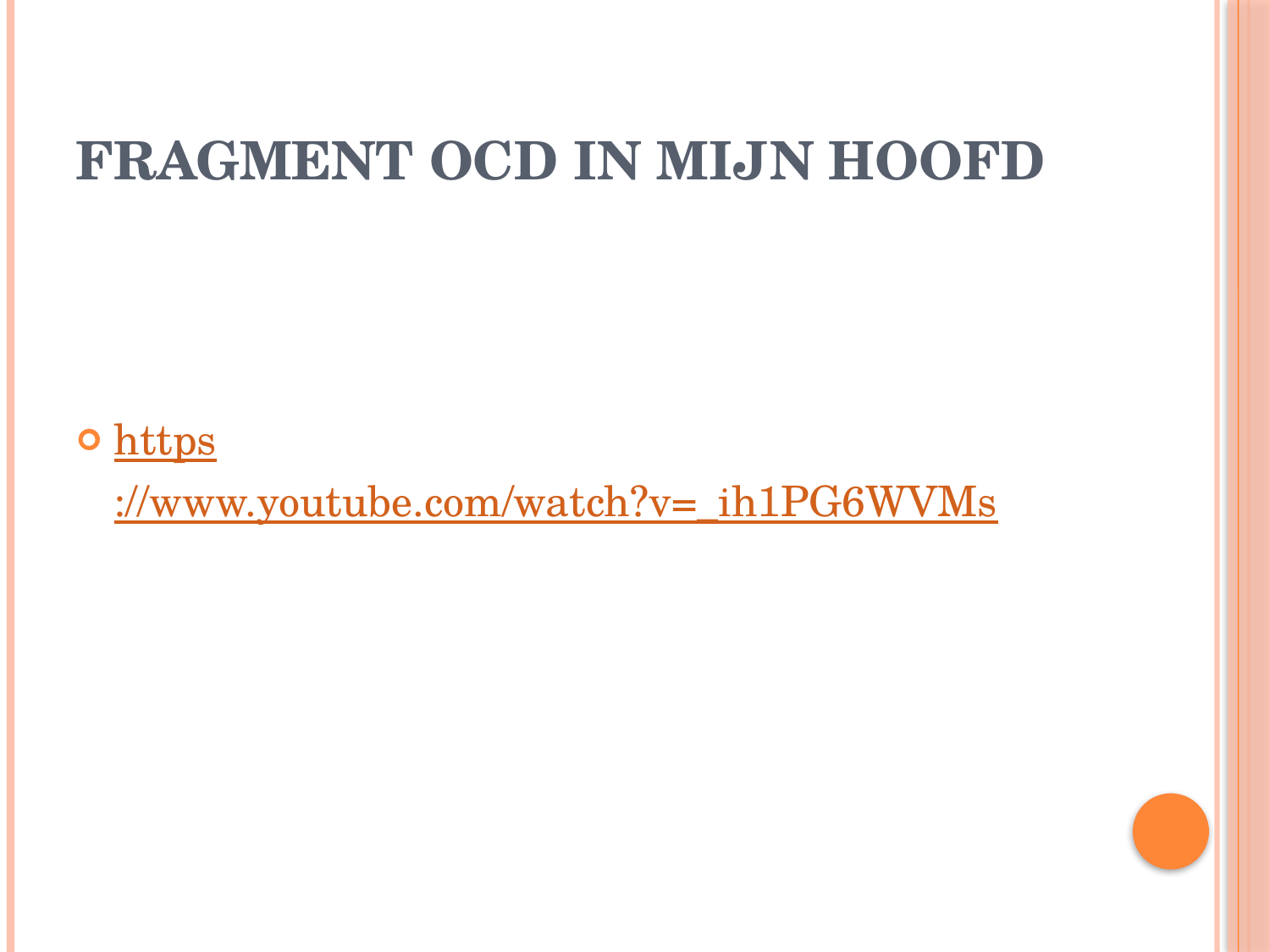

# Fragment OCD in mijn hoofd

https://www.youtube.com/watch?v=_ih1PG6WVMs